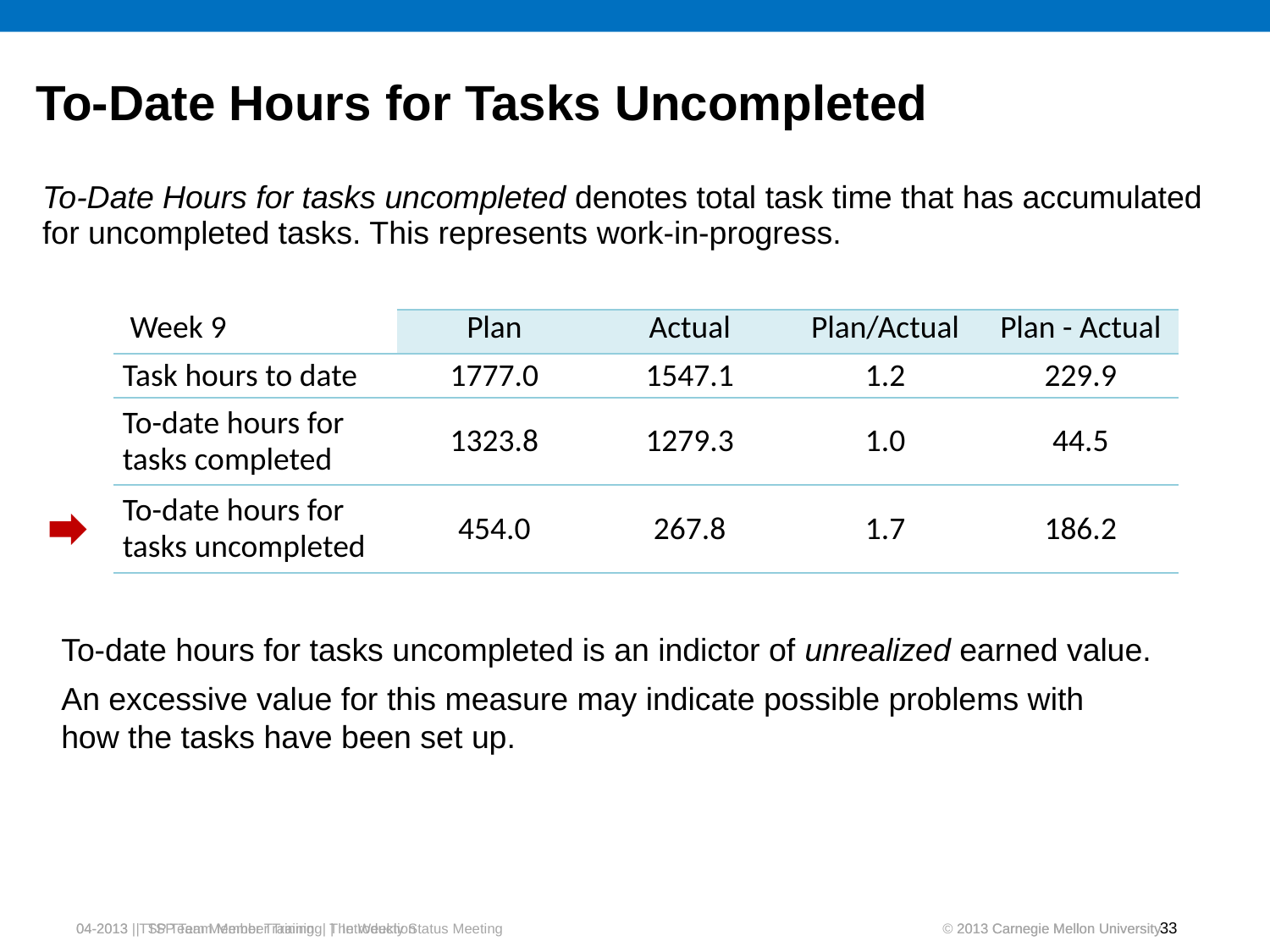

# To-Date Hours for Tasks Uncompleted
To-Date Hours for tasks uncompleted denotes total task time that has accumulated for uncompleted tasks. This represents work-in-progress.
| Week 9 | Plan | Actual | Plan/Actual | Plan - Actual |
| --- | --- | --- | --- | --- |
| Task hours to date | 1777.0 | 1547.1 | 1.2 | 229.9 |
| To-date hours for tasks completed | 1323.8 | 1279.3 | 1.0 | 44.5 |
| To-date hours for tasks uncompleted | 454.0 | 267.8 | 1.7 | 186.2 |

To-date hours for tasks uncompleted is an indictor of unrealized earned value.
An excessive value for this measure may indicate possible problems with
how the tasks have been set up.